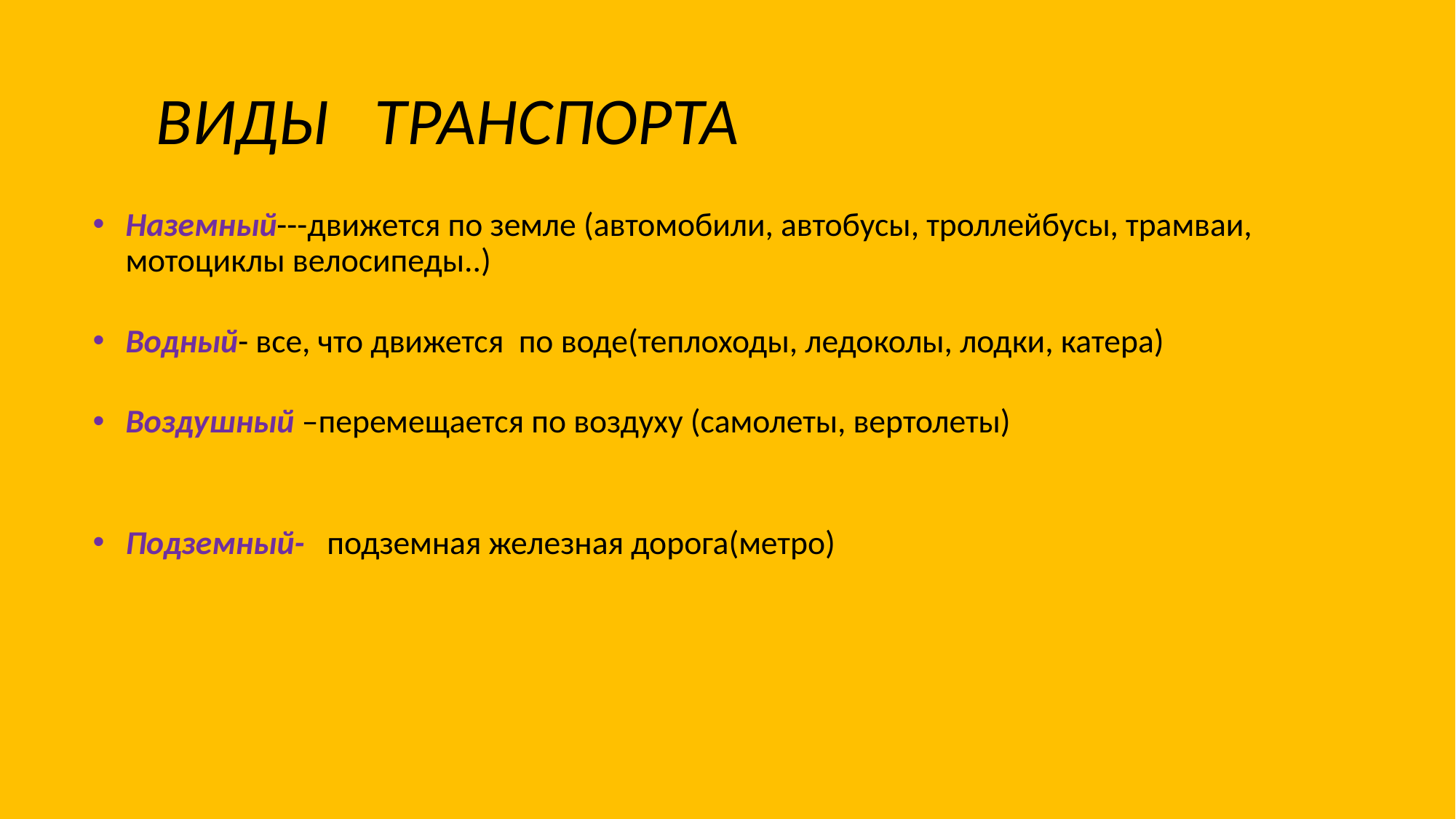

# ВИДЫ   ТРАНСПОРТА
Наземный---движется по земле (автомобили, автобусы, троллейбусы, трамваи, мотоциклы велосипеды..)

Водный- все, что движется  по воде(теплоходы, ледоколы, лодки, катера)

Воздушный –перемещается по воздуху (самолеты, вертолеты)

Подземный-   подземная железная дорога(метро)